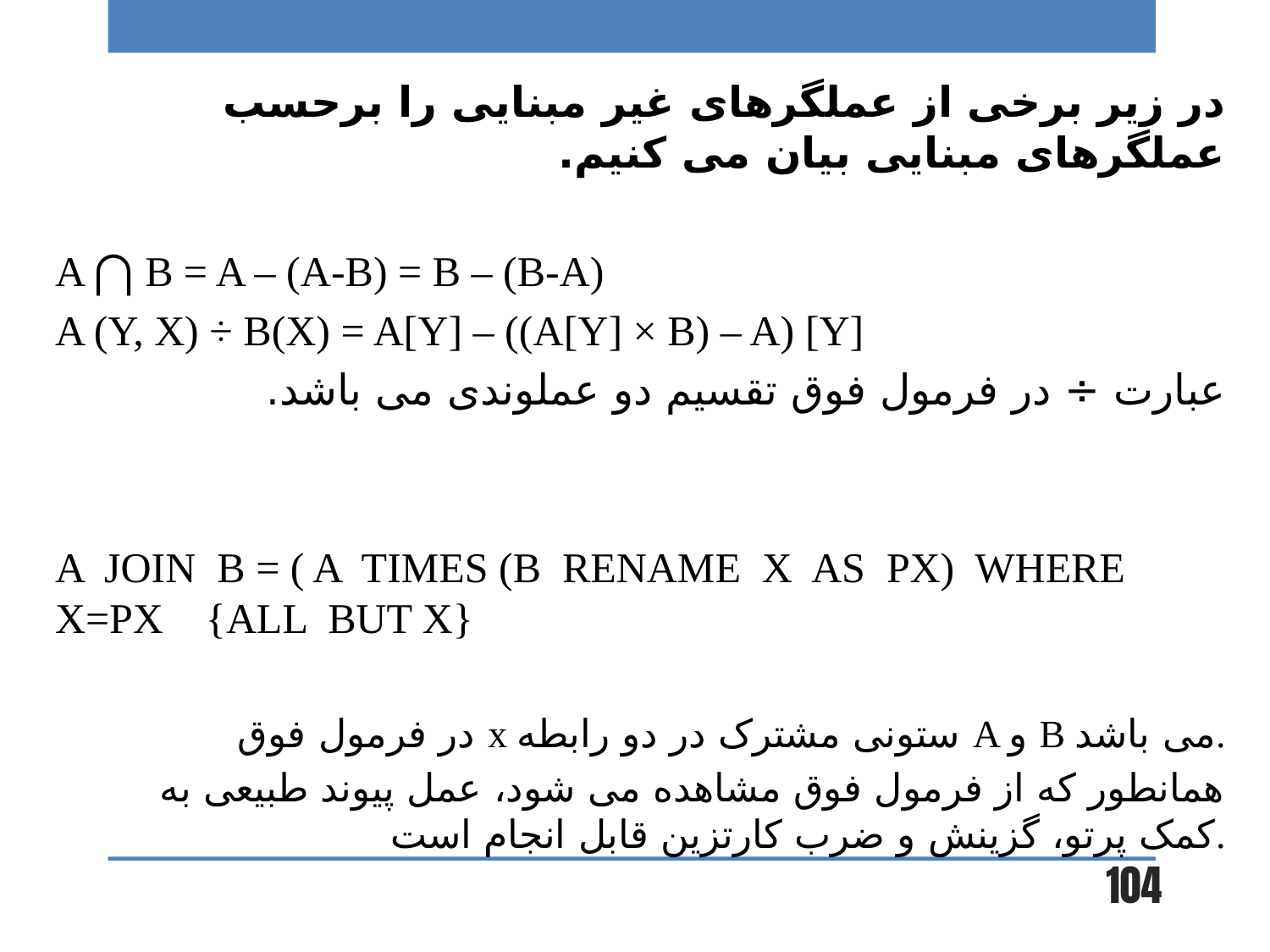

در زیر برخی از عملگرهای غیر مبنایی را برحسب عملگرهای مبنایی بیان می کنیم.

A ⋂ B = A – (A-B) = B – (B-A)
A (Y, X) ÷ B(X) = A[Y] – ((A[Y] × B) – A) [Y]
عبارت ÷ در فرمول فوق تقسیم دو عملوندی می باشد.

A  JOIN  B = ( A  TIMES (B  RENAME  X  AS  PX)  WHERE  X=PX    {ALL  BUT X}

در فرمول فوق x ستونی مشترک در دو رابطه A و B می باشد.
همانطور که از فرمول فوق مشاهده می شود، عمل پیوند طبیعی به کمک پرتو، گزینش و ضرب کارتزین قابل انجام است.
104